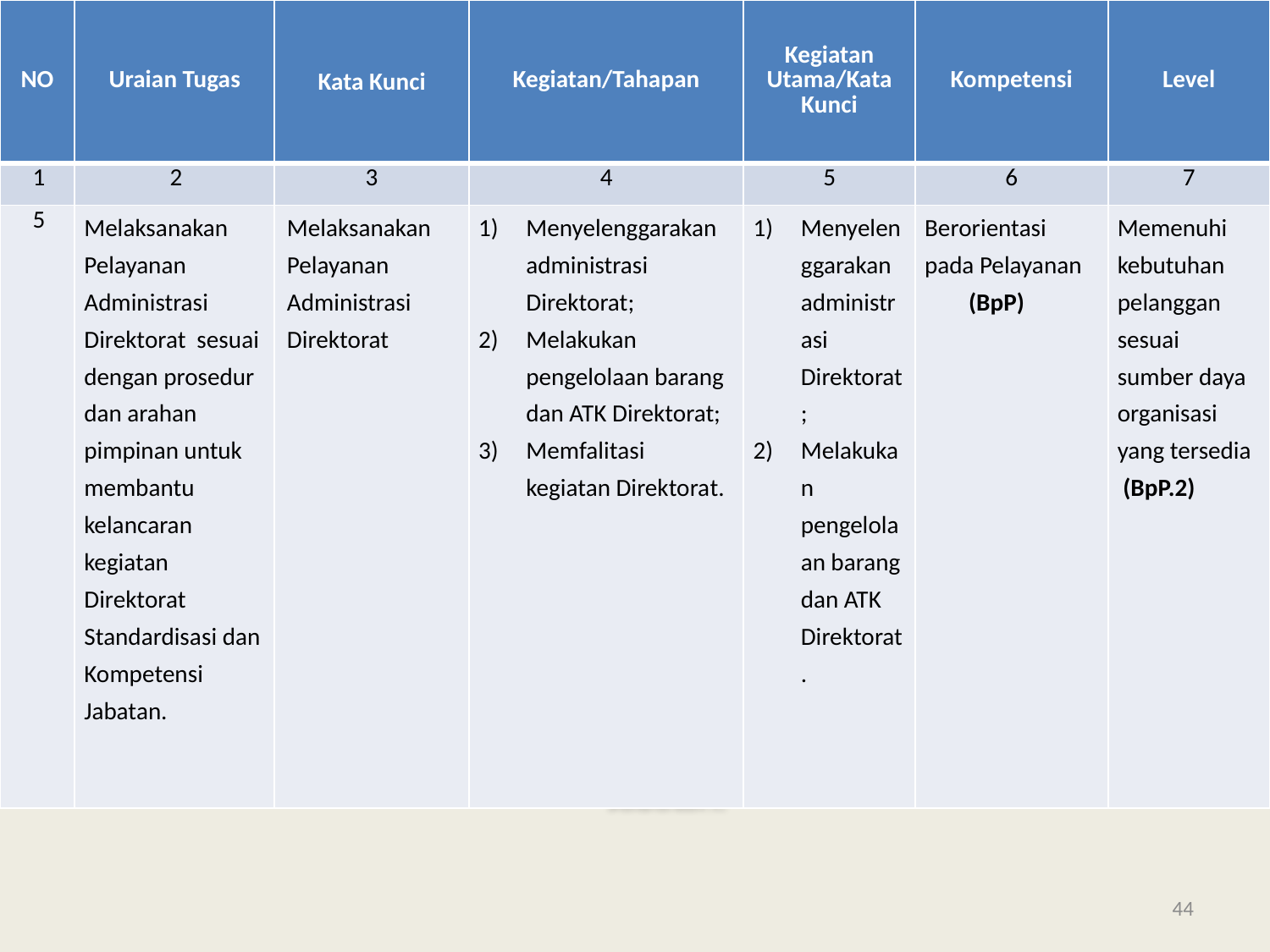

| NO | Uraian Tugas | Kata Kunci | Kegiatan/Tahapan | Kegiatan Utama/Kata Kunci | Kompetensi | Level |
| --- | --- | --- | --- | --- | --- | --- |
| 1 | 2 | 3 | 4 | 5 | 6 | 7 |
| 5 | Melaksanakan Pelayanan Administrasi Direktorat sesuai dengan prosedur dan arahan pimpinan untuk membantu kelancaran kegiatan Direktorat Standardisasi dan Kompetensi Jabatan. | Melaksanakan Pelayanan Administrasi Direktorat | Menyelenggarakan administrasi Direktorat; Melakukan pengelolaan barang dan ATK Direktorat; Memfalitasi kegiatan Direktorat. | Menyelenggarakan administrasi Direktorat; Melakukan pengelolaan barang dan ATK Direktorat. | Berorientasi pada Pelayanan (BpP) | Memenuhi kebutuhan pelanggan sesuai sumber daya organisasi yang tersedia (BpP.2) |
# Keterangan: Pengisian kolom Uraian Tugas bersumber pada uraian tugas teknis sebagaimana tercantum dalam angka 5 Formulir Pengisian Data Jabatan.
44